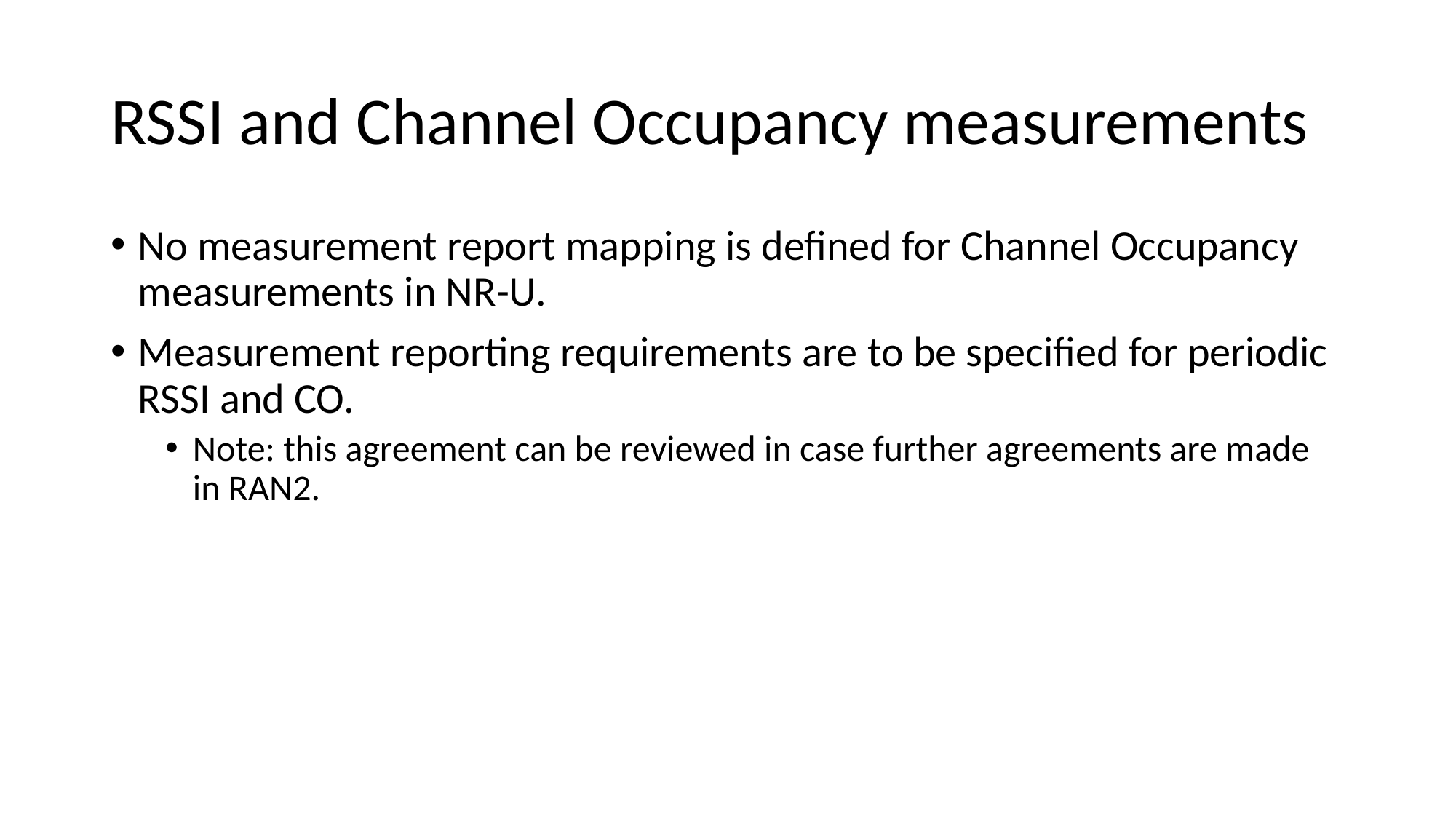

# RSSI and Channel Occupancy measurements
No measurement report mapping is defined for Channel Occupancy measurements in NR-U.
Measurement reporting requirements are to be specified for periodic RSSI and CO.
Note: this agreement can be reviewed in case further agreements are made in RAN2.